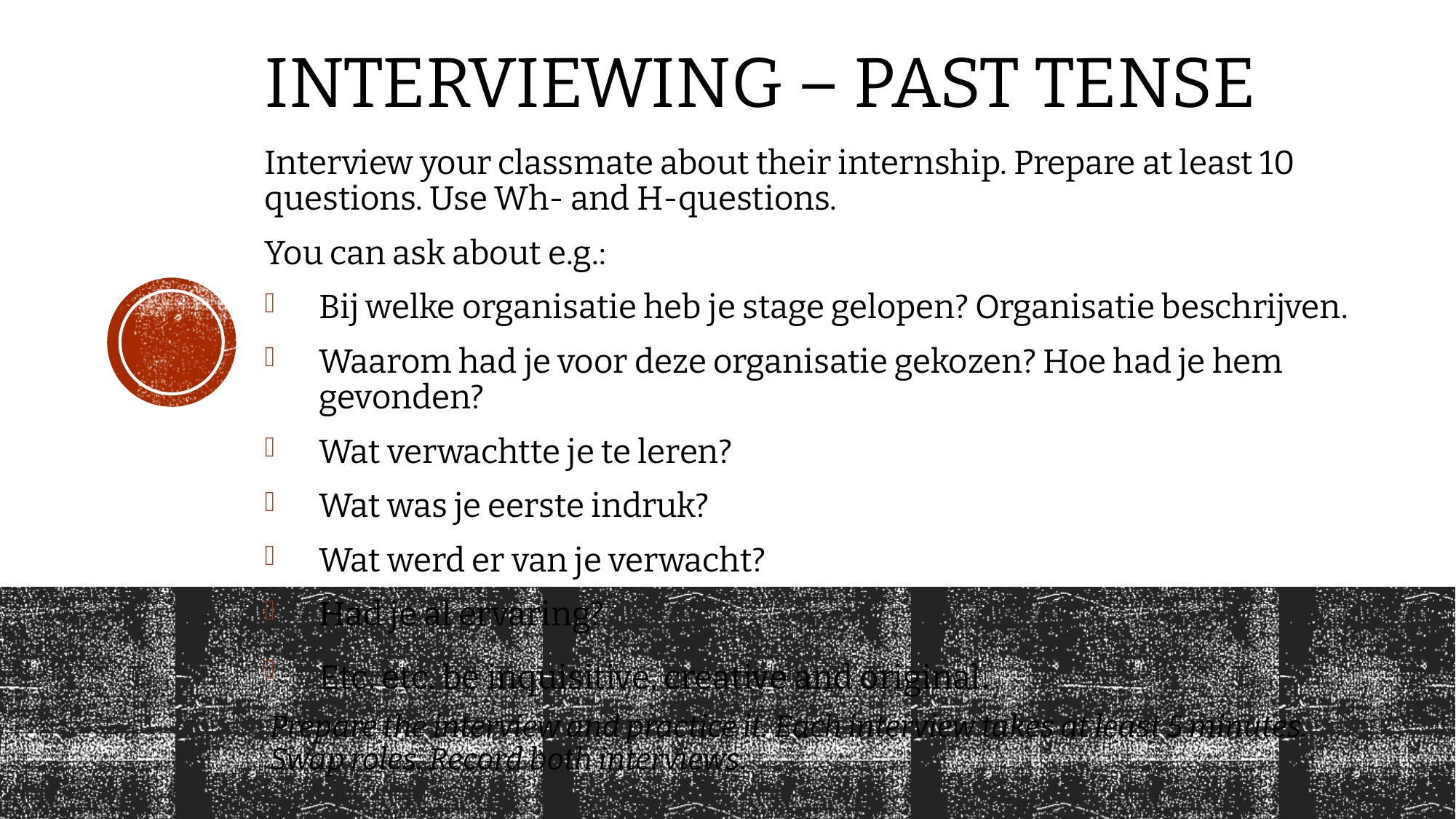

# Interviewing – past tense
Interview your classmate about their internship. Prepare at least 10 questions. Use Wh- and H-questions.
You can ask about e.g.:
Bij welke organisatie heb je stage gelopen? Organisatie beschrijven.
Waarom had je voor deze organisatie gekozen? Hoe had je hem gevonden?
Wat verwachtte je te leren?
Wat was je eerste indruk?
Wat werd er van je verwacht?
Had je al ervaring?
Etc. etc. be inquisitive, creative and original.

Prepare the interview and practice it. Each interview takes at least 5 minutes. Swap roles. Record both interviews.